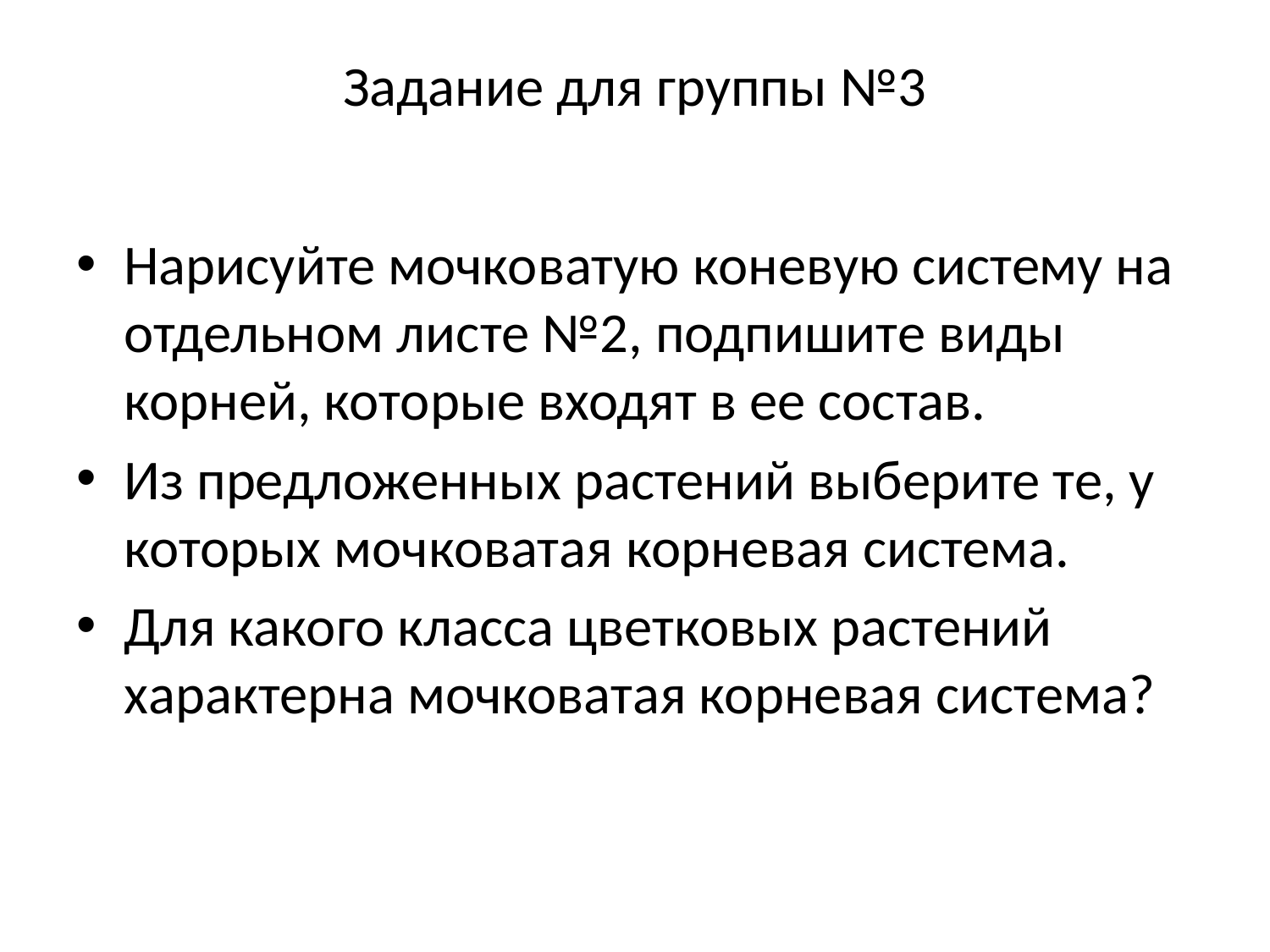

# Задание для группы №3
Нарисуйте мочковатую коневую систему на отдельном листе №2, подпишите виды корней, которые входят в ее состав.
Из предложенных растений выберите те, у которых мочковатая корневая система.
Для какого класса цветковых растений характерна мочковатая корневая система?